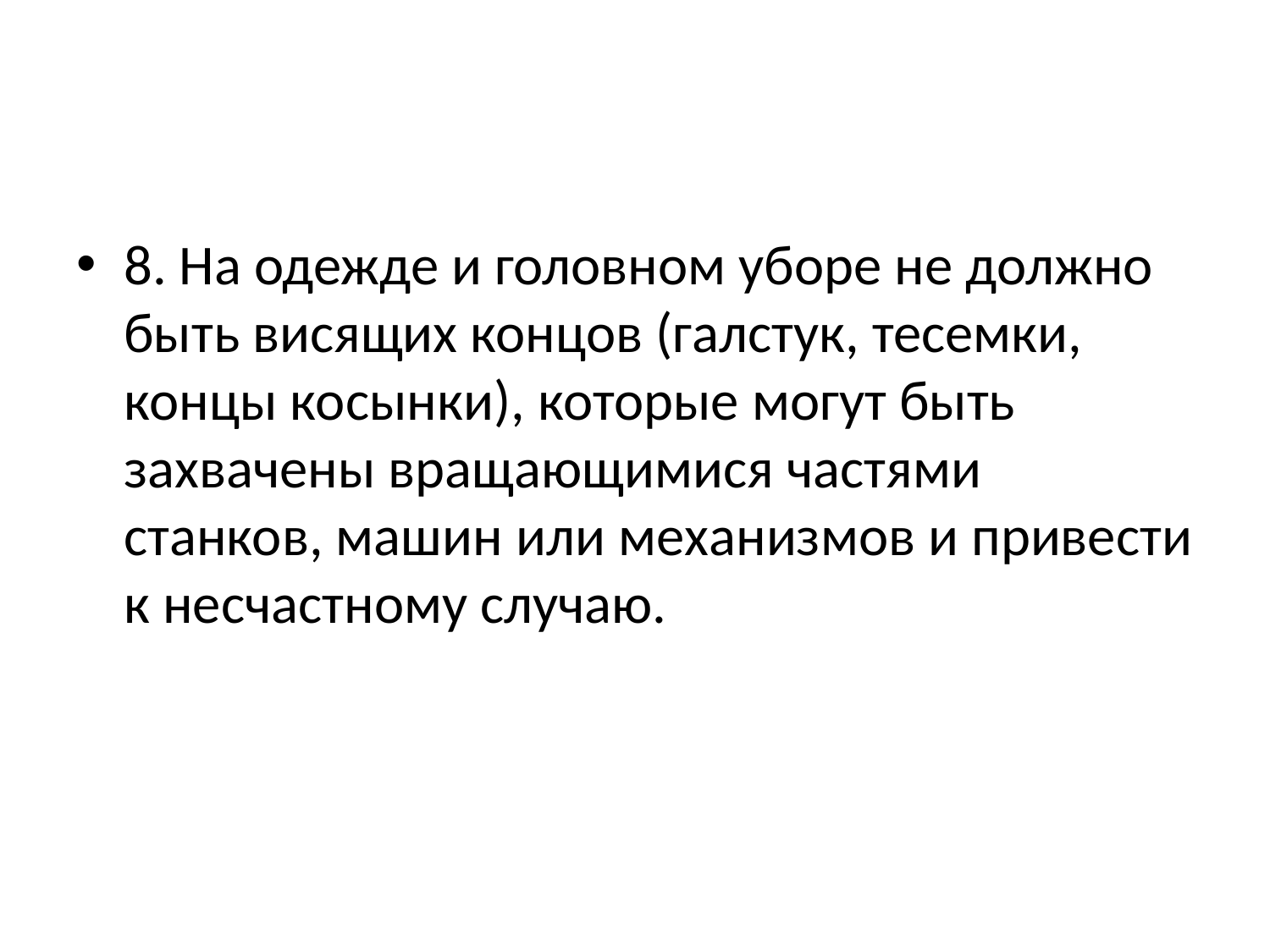

#
8. На одежде и головном уборе не должно быть висящих концов (галстук, тесемки, концы косынки), которые могут быть захвачены вращающимися частями станков, машин или механизмов и привести к несчастному случаю.